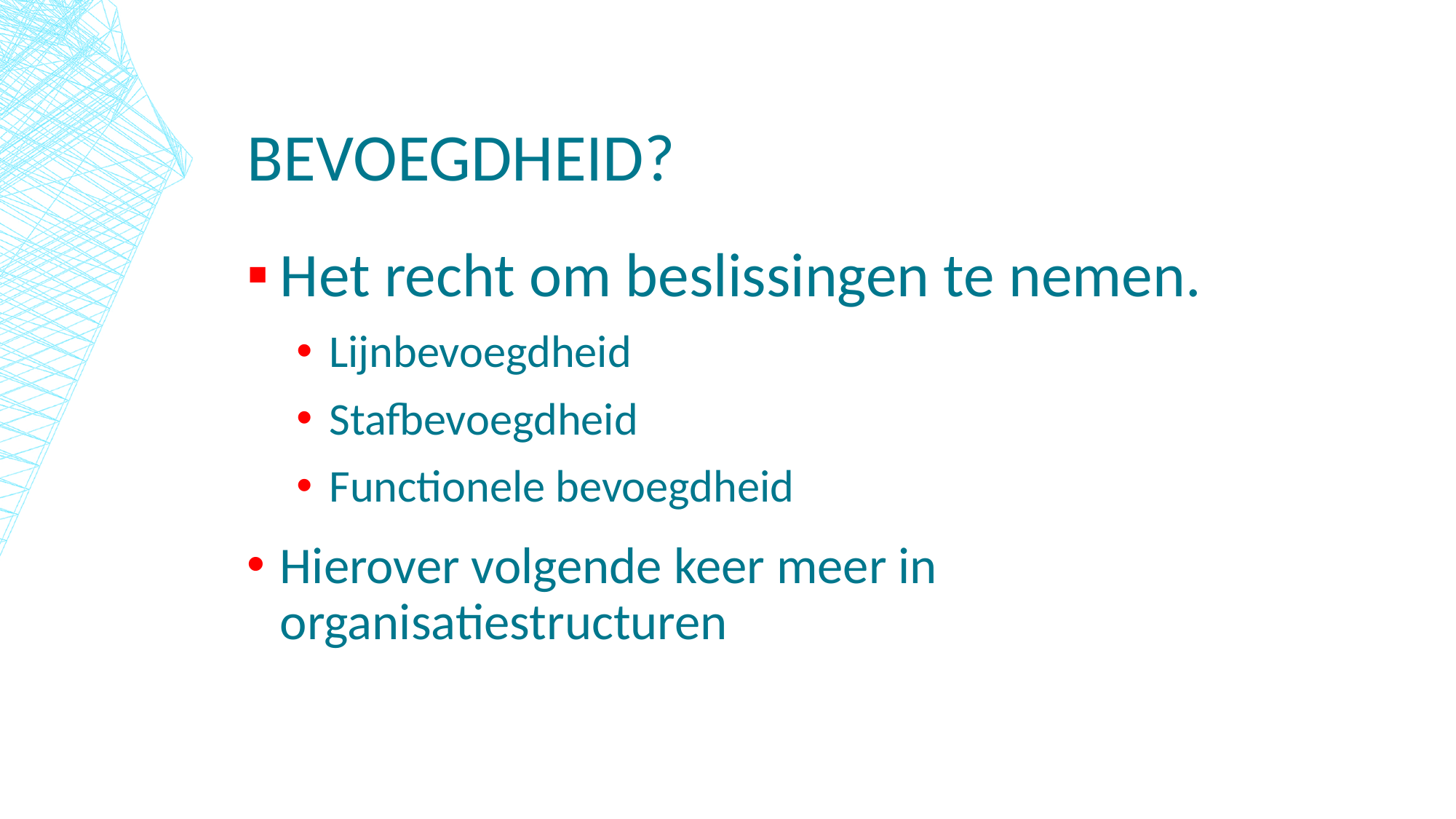

# Bevoegdheid?
Het recht om beslissingen te nemen.
Lijnbevoegdheid
Stafbevoegdheid
Functionele bevoegdheid
Hierover volgende keer meer in organisatiestructuren